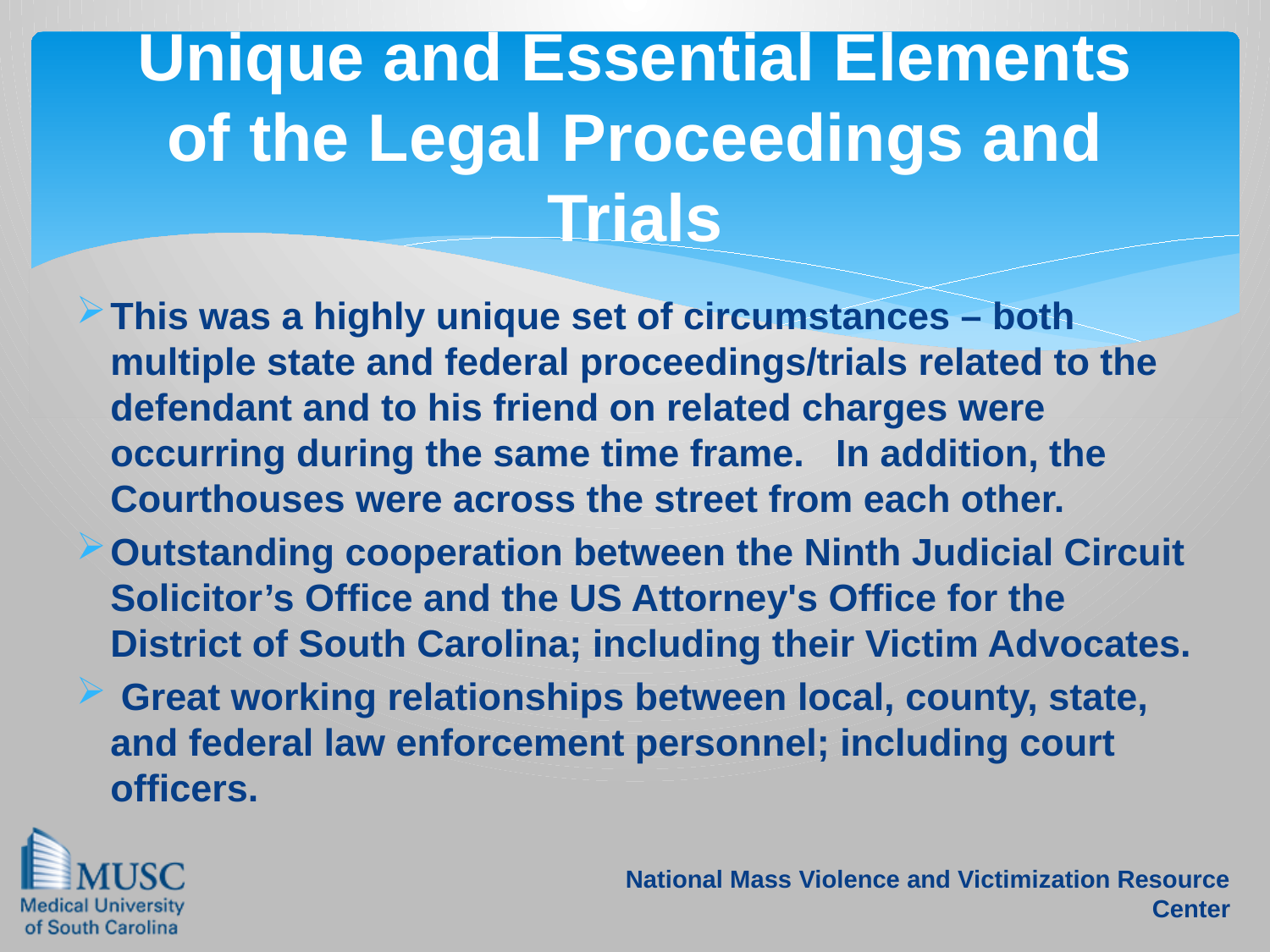

# Unique and Essential Elements of the Legal Proceedings and Trials
This was a highly unique set of circumstances – both multiple state and federal proceedings/trials related to the defendant and to his friend on related charges were occurring during the same time frame.   In addition, the Courthouses were across the street from each other.
Outstanding cooperation between the Ninth Judicial Circuit Solicitor’s Office and the US Attorney's Office for the District of South Carolina; including their Victim Advocates.
 Great working relationships between local, county, state, and federal law enforcement personnel; including court officers.

National Mass Violence and Victimization Resource Center